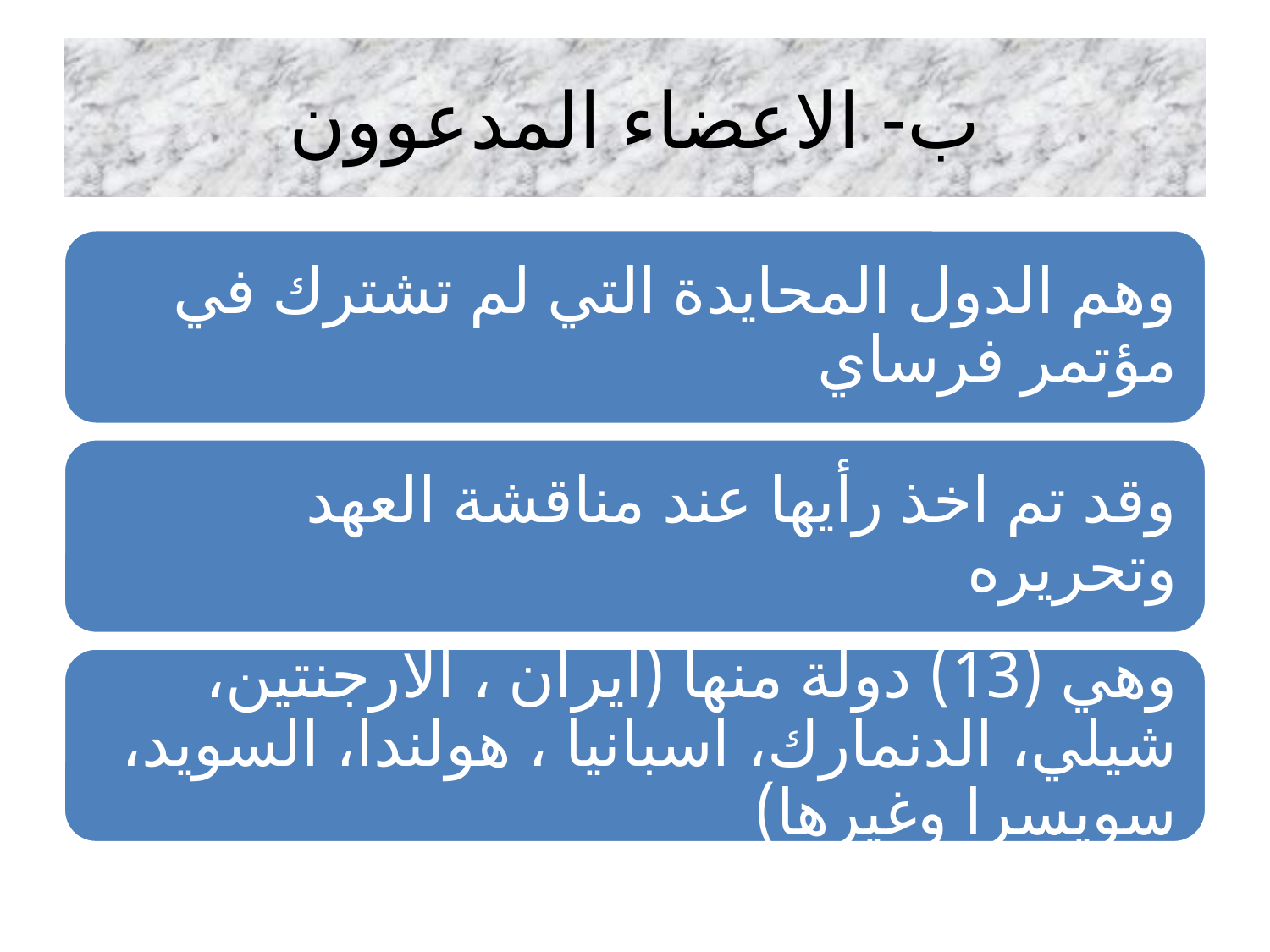

# ب- الاعضاء المدعوون
وهم الدول المحايدة التي لم تشترك في مؤتمر فرساي
وقد تم اخذ رأيها عند مناقشة العهد وتحريره
وهي (13) دولة منها (ايران ، الارجنتين، شيلي، الدنمارك، اسبانيا ، هولندا، السويد، سويسرا وغيرها)